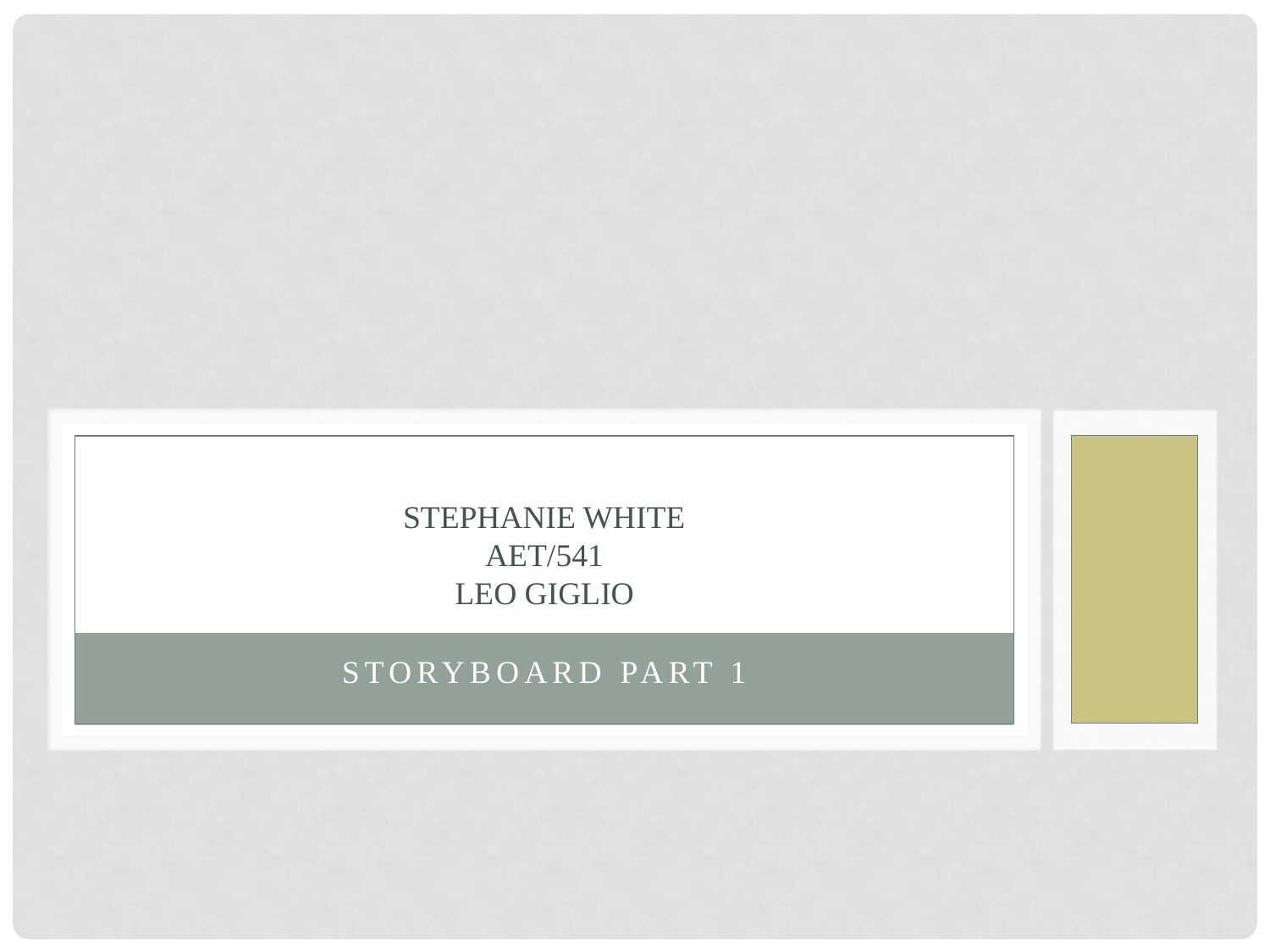

# Stephanie White AET/541 Leo Giglio
Storyboard Part 1